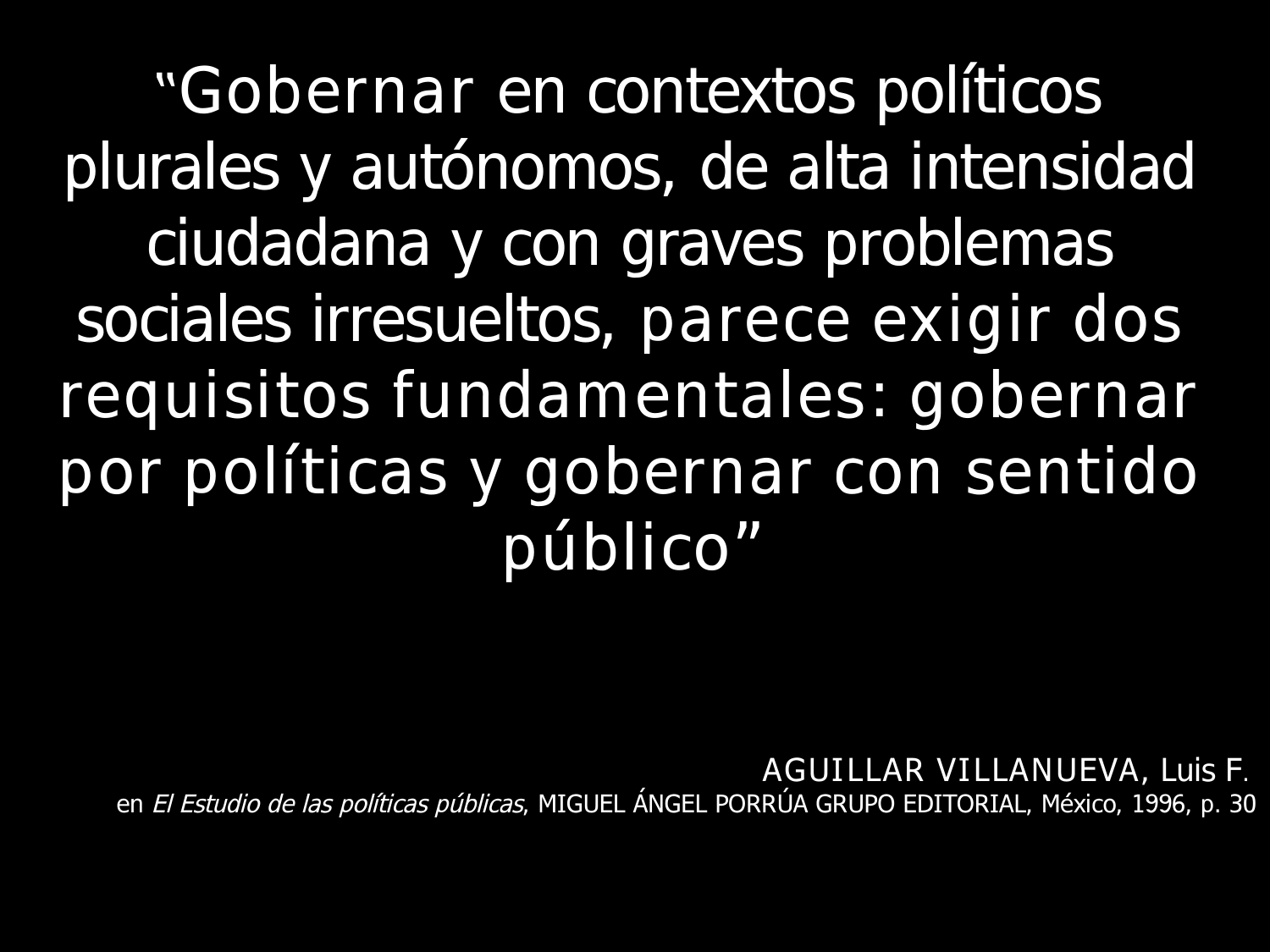

# “Gobernar en contextos políticos plurales y autónomos, de alta intensidad ciudadana y con graves problemas sociales irresueltos, parece exigir dos requisitos fundamentales: gobernar por políticas y gobernar con sentido público”
AGUILLAR VILLANUEVA, Luis F.
en El Estudio de las políticas públicas, MIGUEL ÁNGEL PORRÚA GRUPO EDITORIAL, México, 1996, p. 30